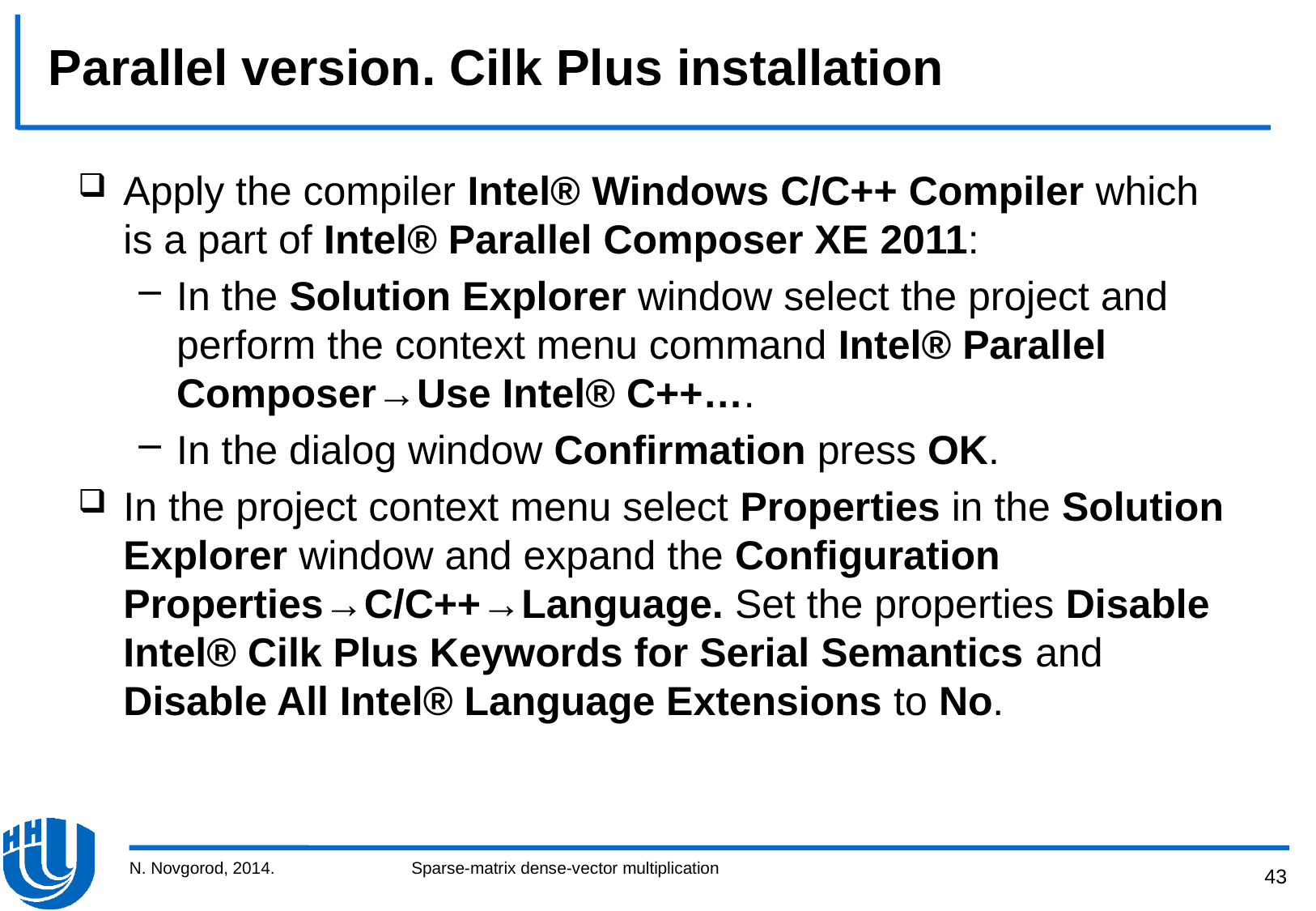

# Parallel version. Cilk Plus installation
Apply the compiler Intel® Windows C/C++ Compiler which is a part of Intel® Parallel Composer XE 2011:
In the Solution Explorer window select the project and perform the context menu command Intel® Parallel Composer→Use Intel® C++….
In the dialog window Confirmation press OK.
In the project context menu select Properties in the Solution Explorer window and expand the Configuration Properties→C/C++→Language. Set the properties Disable Intel® Cilk Plus Keywords for Serial Semantics and Disable All Intel® Language Extensions to No.
N. Novgorod, 2014.
Sparse-matrix dense-vector multiplication